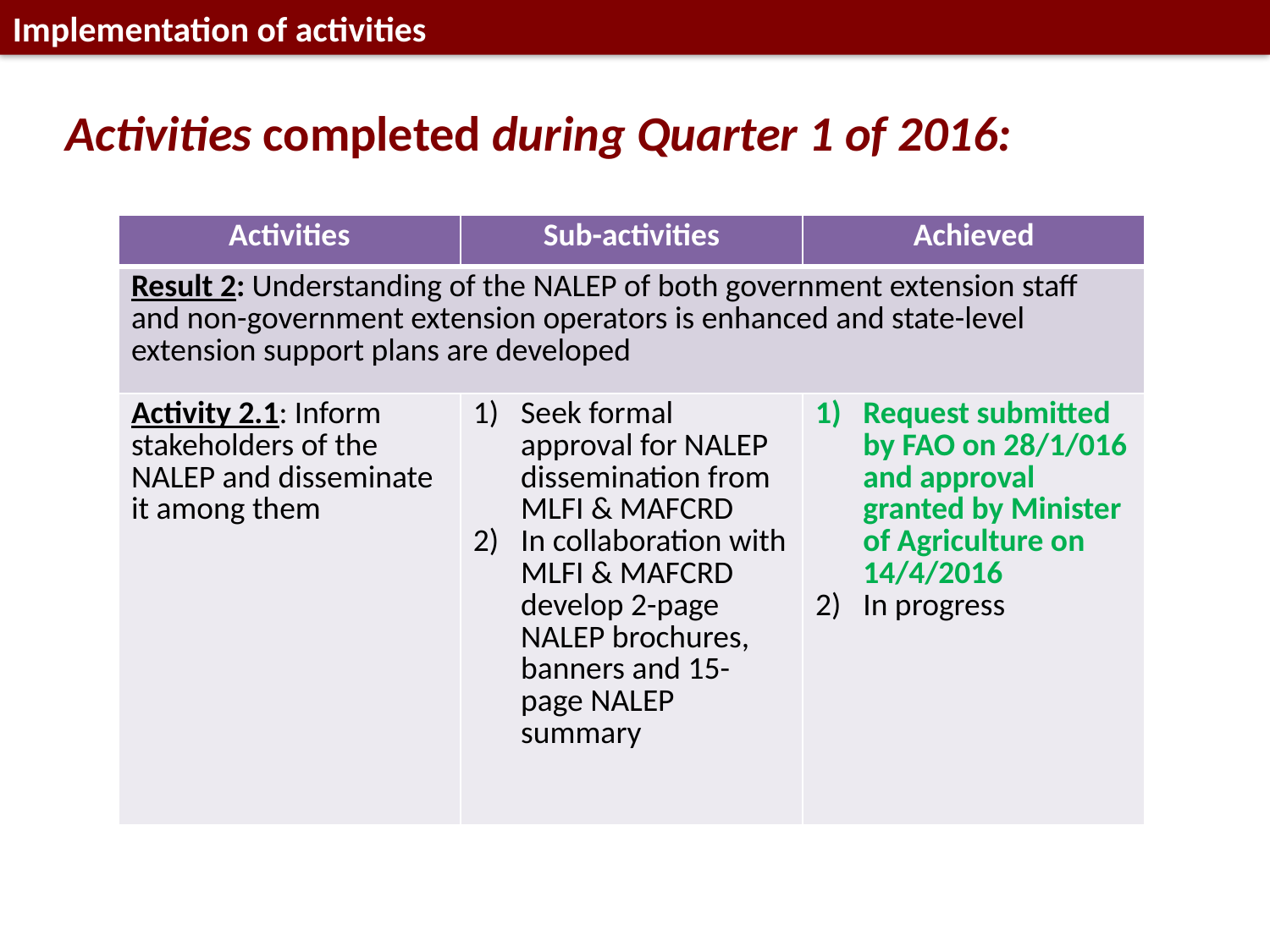

Implementation of activities
Activities completed during Quarter 1 of 2016:
| Activities | Sub-activities | Achieved |
| --- | --- | --- |
| Result 2: Understanding of the NALEP of both government extension staff and non-government extension operators is enhanced and state-level extension support plans are developed |  |  |
| Activity 2.1: Inform stakeholders of the NALEP and disseminate it among them | Seek formal approval for NALEP dissemination from MLFI & MAFCRD In collaboration with MLFI & MAFCRD develop 2-page NALEP brochures, banners and 15-page NALEP summary | Request submitted by FAO on 28/1/016 and approval granted by Minister of Agriculture on 14/4/2016 In progress |